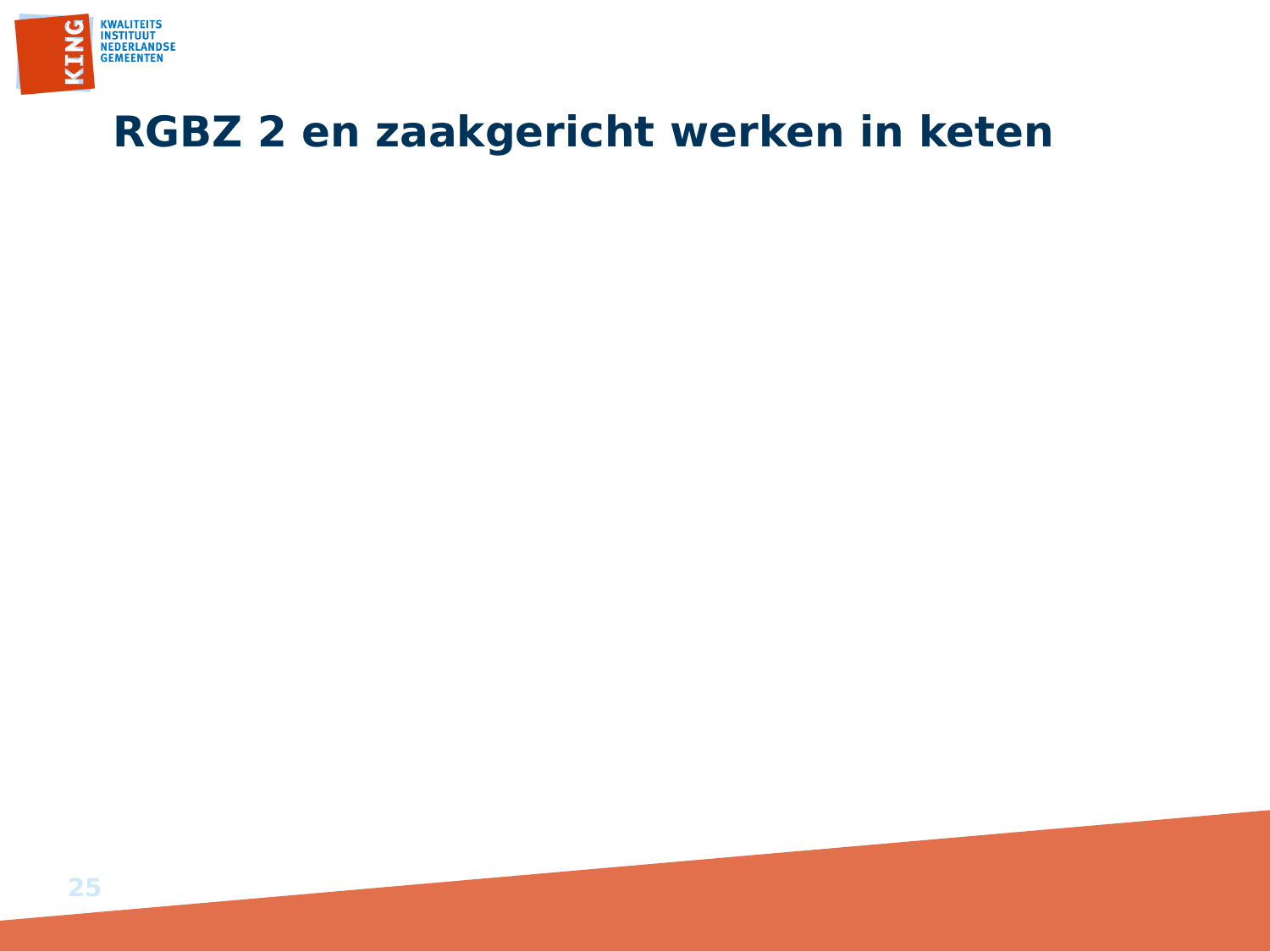

# RGBZ 2 en zaakgericht werken in keten

25